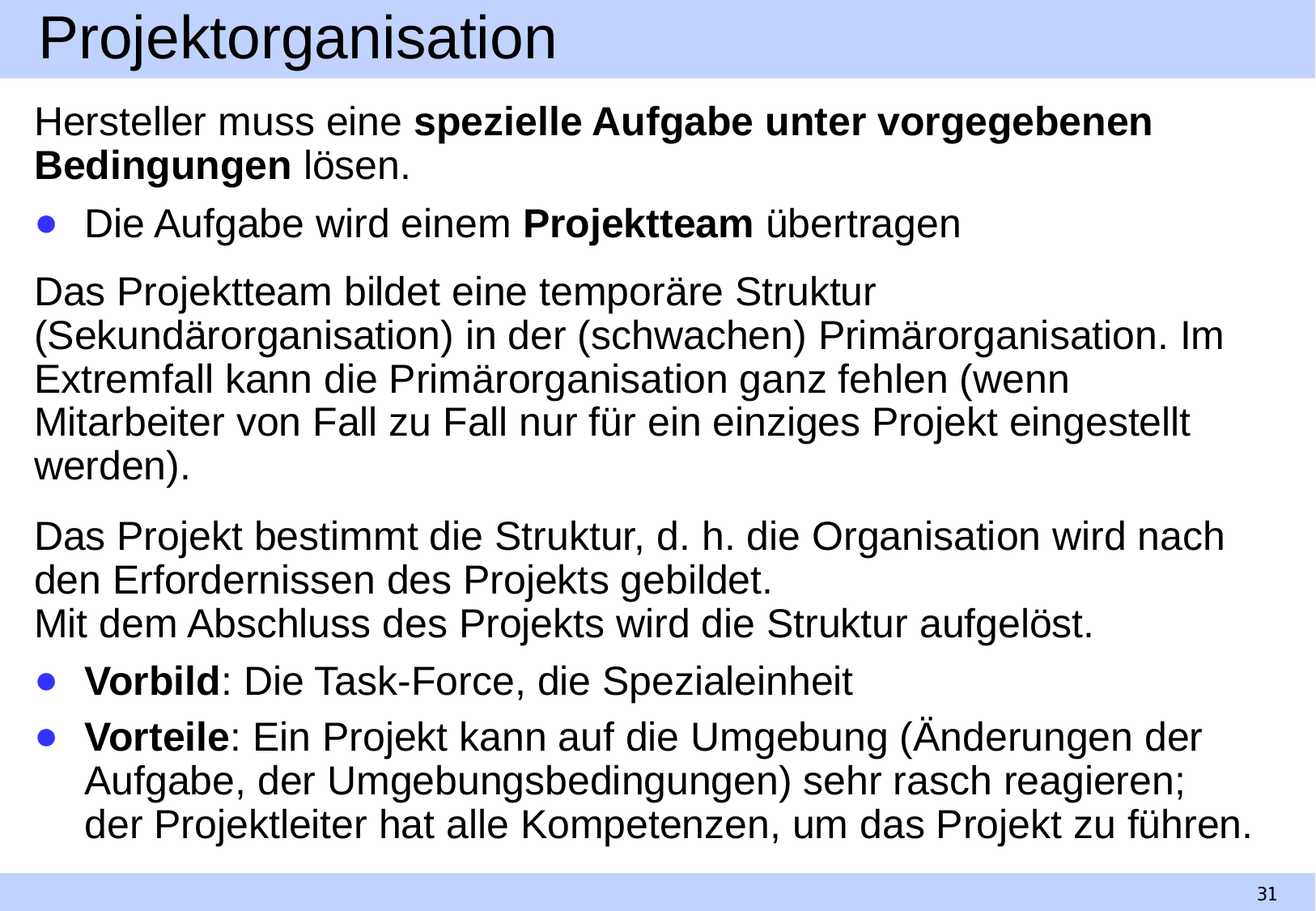

# Projektorganisation
Hersteller muss eine spezielle Aufgabe unter vorgegebenen Bedingungen lösen.
Die Aufgabe wird einem Projektteam übertragen
Das Projektteam bildet eine temporäre Struktur (Sekundärorganisation) in der (schwachen) Primärorganisation. Im Extremfall kann die Primärorganisation ganz fehlen (wenn Mitarbeiter von Fall zu Fall nur für ein einziges Projekt eingestellt werden).
Das Projekt bestimmt die Struktur, d. h. die Organisation wird nach den Erfordernissen des Projekts gebildet.
Mit dem Abschluss des Projekts wird die Struktur aufgelöst.
Vorbild: Die Task-Force, die Spezialeinheit
Vorteile: Ein Projekt kann auf die Umgebung (Änderungen der Aufgabe, der Umgebungsbedingungen) sehr rasch reagieren;
der Projektleiter hat alle Kompetenzen, um das Projekt zu führen.

31